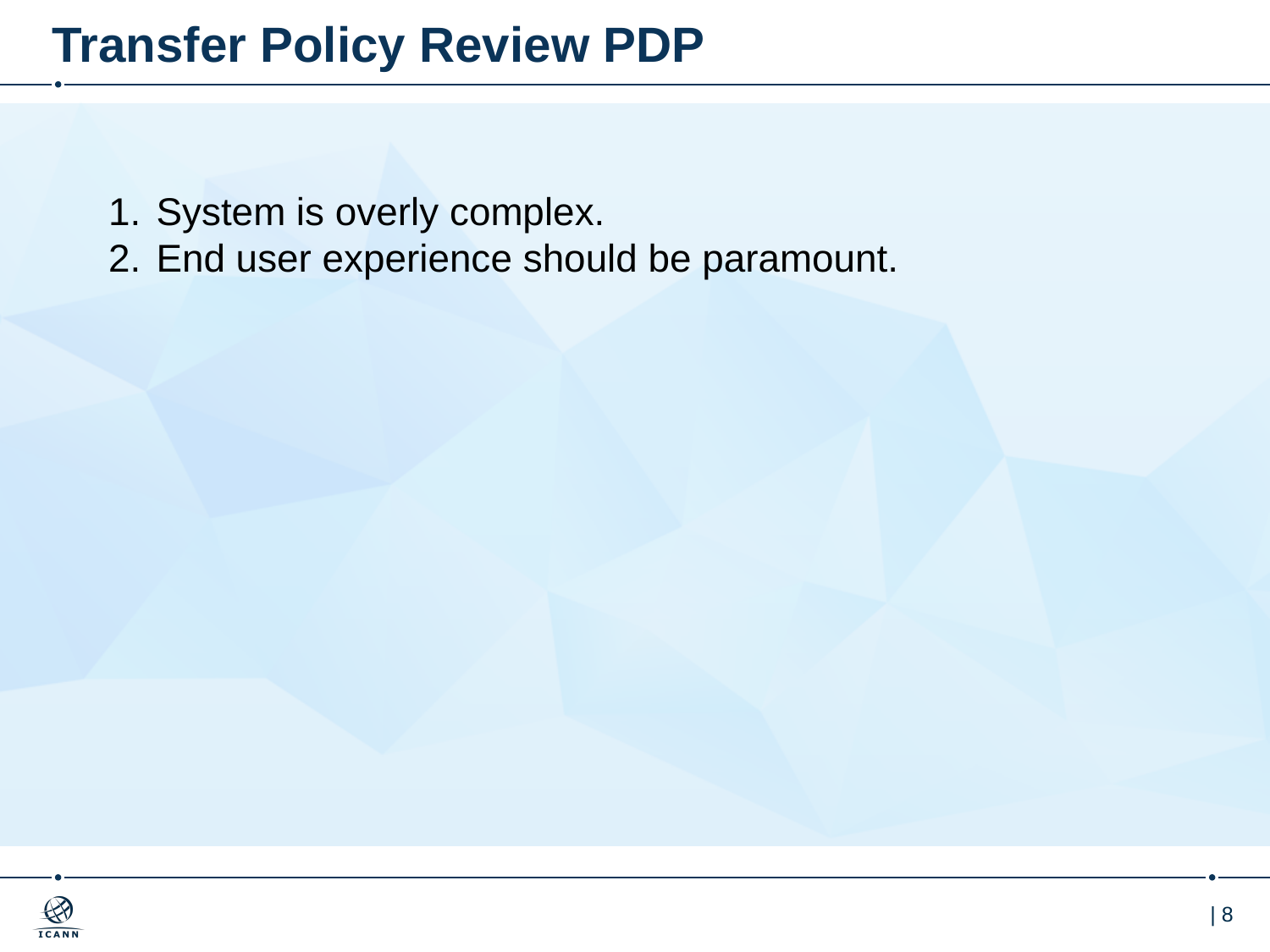

# Transfer Policy Review PDP
System is overly complex.
End user experience should be paramount.